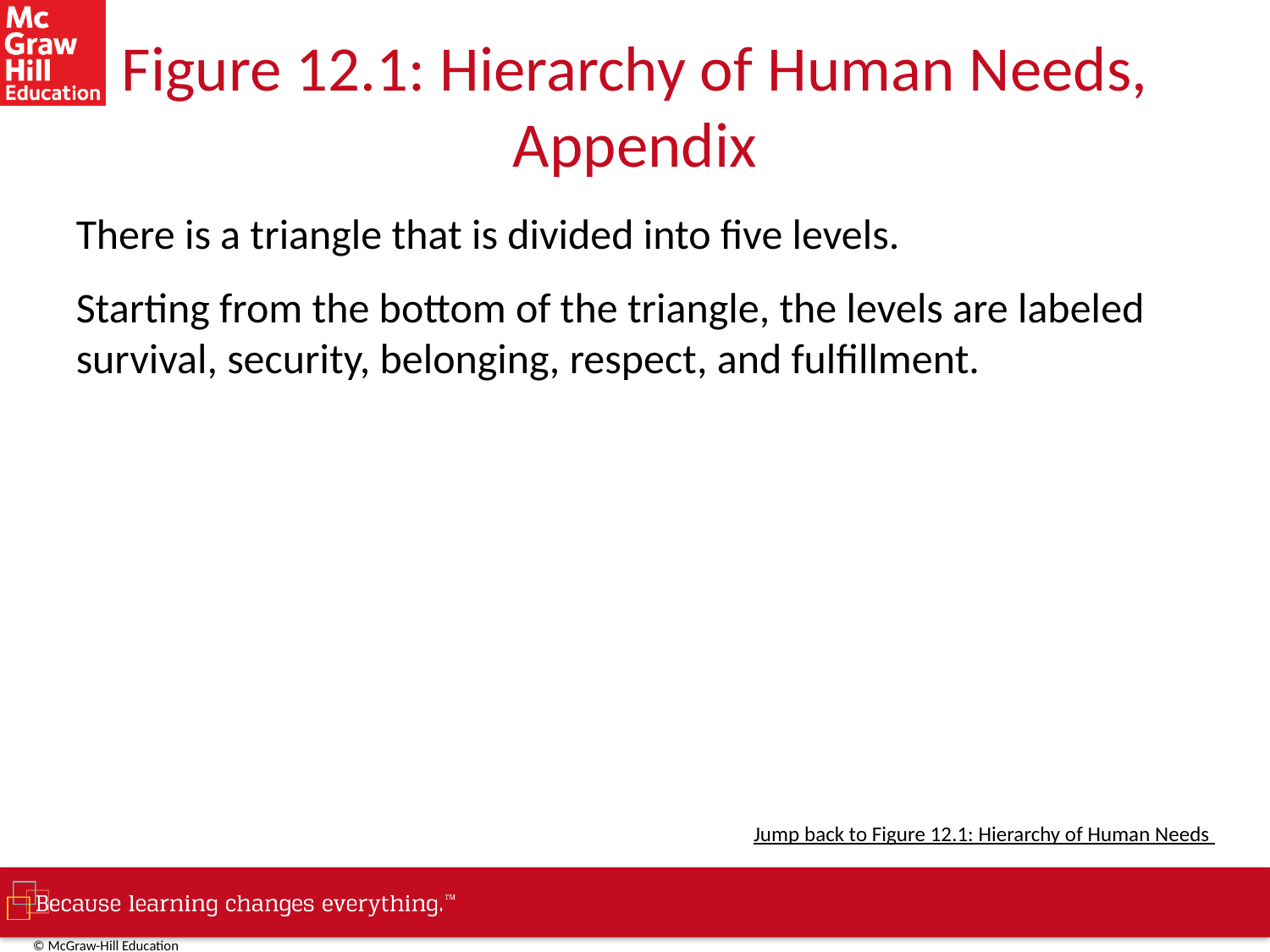

# Figure 12.1: Hierarchy of Human Needs, Appendix
There is a triangle that is divided into five levels.
Starting from the bottom of the triangle, the levels are labeled survival, security, belonging, respect, and fulfillment.
Jump back to Figure 12.1: Hierarchy of Human Needs